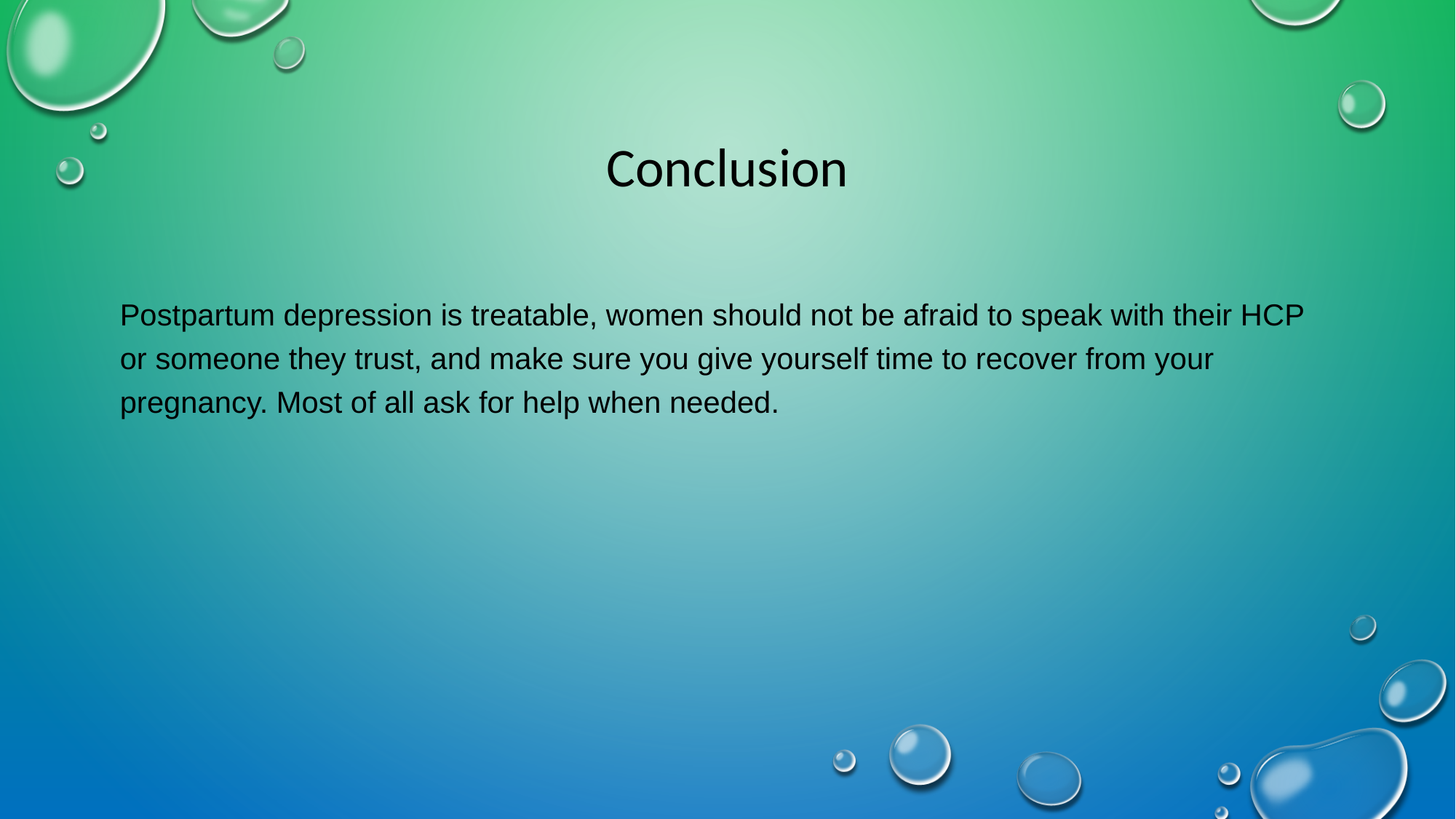

# Conclusion
Postpartum depression is treatable, women should not be afraid to speak with their HCP or someone they trust, and make sure you give yourself time to recover from your pregnancy. Most of all ask for help when needed.